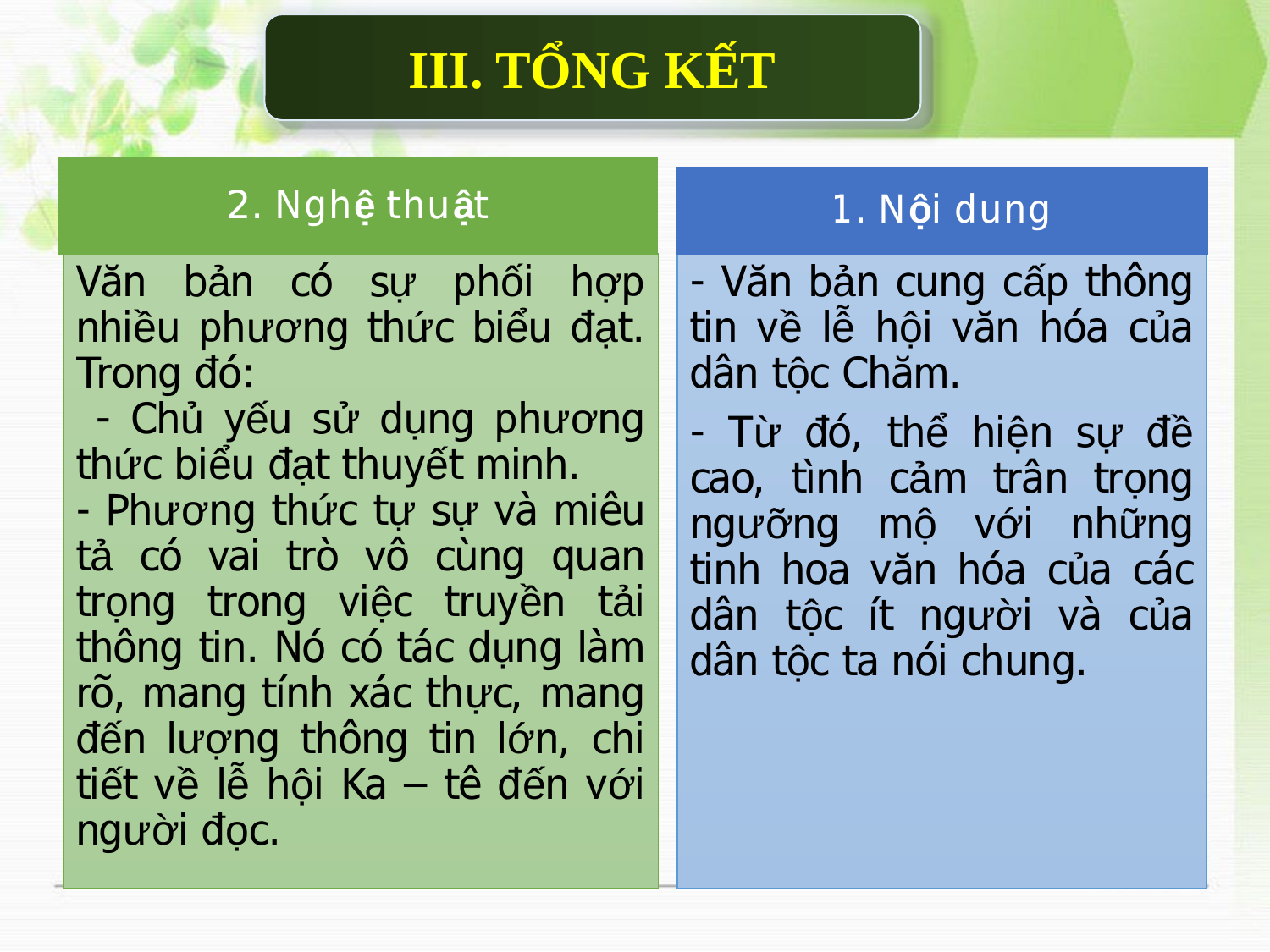

III. TỔNG KẾT

2. Nghệ thuật

1. Nội dung
Văn bản có sự phối hợp nhiều phương thức biểu đạt. Trong đó:
 - Chủ yếu sử dụng phương thức biểu đạt thuyết minh.
 Phương thức tự sự và miêu tả có vai trò vô cùng quan trọng trong việc truyền tải thông tin. Nó có tác dụng làm rõ, mang tính xác thực, mang đến lượng thông tin lớn, chi tiết về lễ hội Ka – tê đến với người đọc.
- Văn bản cung cấp thông tin về lễ hội văn hóa của dân tộc Chăm.
- Từ đó, thể hiện sự đề cao, tình cảm trân trọng ngưỡng mộ với những tinh hoa văn hóa của các dân tộc ít người và của dân tộc ta nói chung.